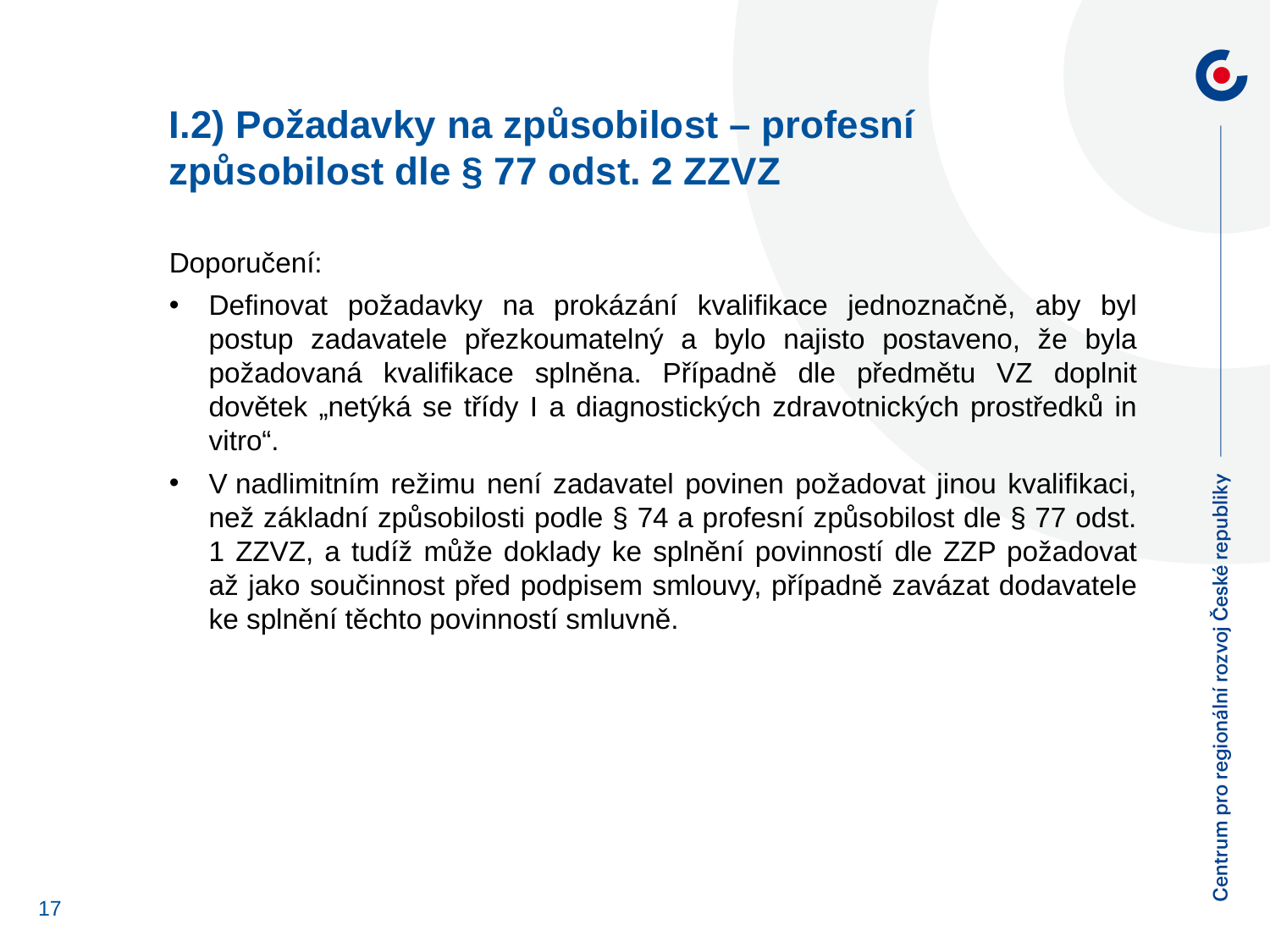

I.2) Požadavky na způsobilost – profesní způsobilost dle § 77 odst. 2 ZZVZ
Doporučení:
Definovat požadavky na prokázání kvalifikace jednoznačně, aby byl postup zadavatele přezkoumatelný a bylo najisto postaveno, že byla požadovaná kvalifikace splněna. Případně dle předmětu VZ doplnit dovětek „netýká se třídy I a diagnostických zdravotnických prostředků in vitro“.
V nadlimitním režimu není zadavatel povinen požadovat jinou kvalifikaci, než základní způsobilosti podle § 74 a profesní způsobilost dle § 77 odst. 1 ZZVZ, a tudíž může doklady ke splnění povinností dle ZZP požadovat až jako součinnost před podpisem smlouvy, případně zavázat dodavatele ke splnění těchto povinností smluvně.
17